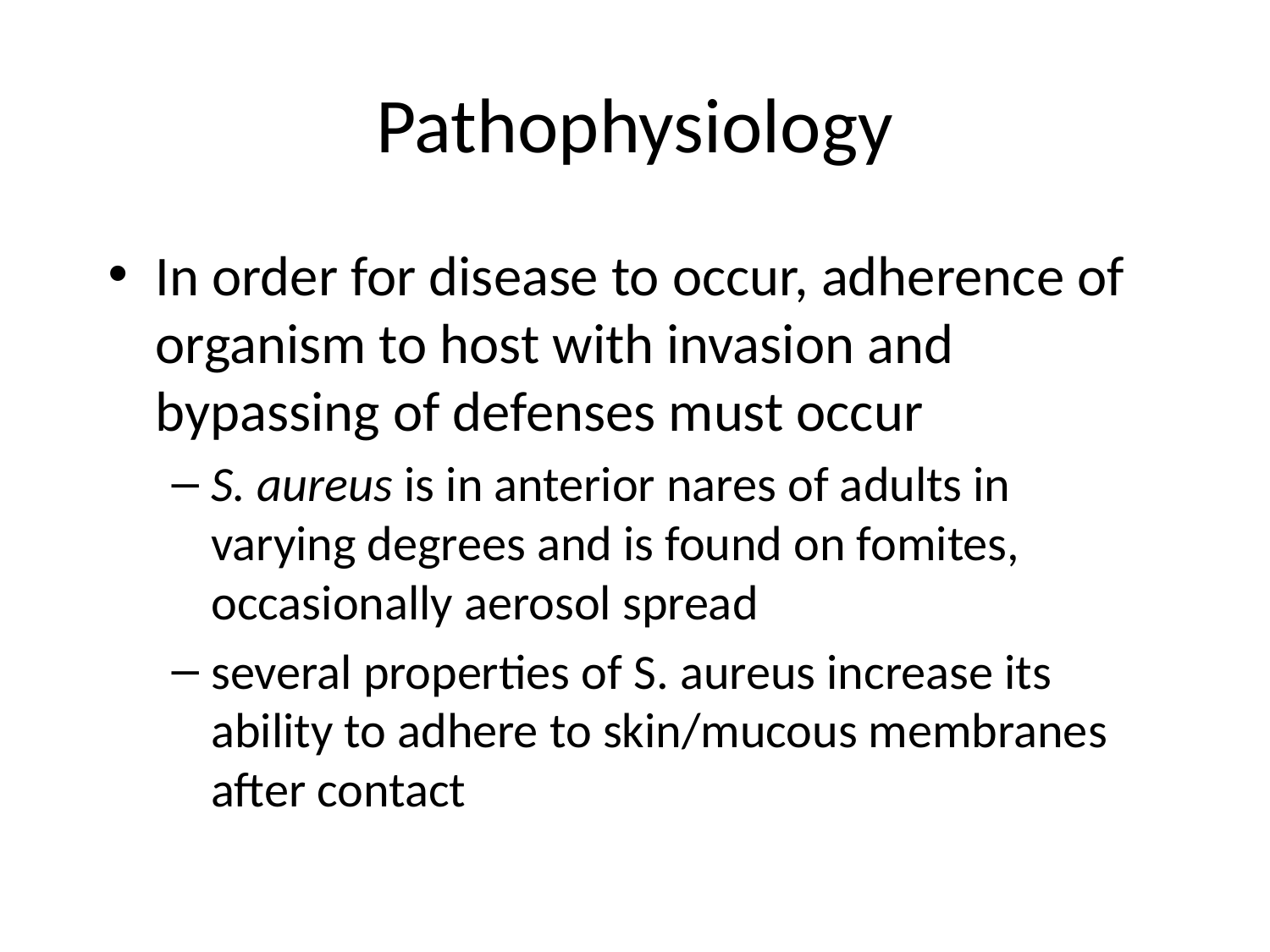

# Pathophysiology
In order for disease to occur, adherence of organism to host with invasion and bypassing of defenses must occur
S. aureus is in anterior nares of adults in varying degrees and is found on fomites, occasionally aerosol spread
several properties of S. aureus increase its ability to adhere to skin/mucous membranes after contact